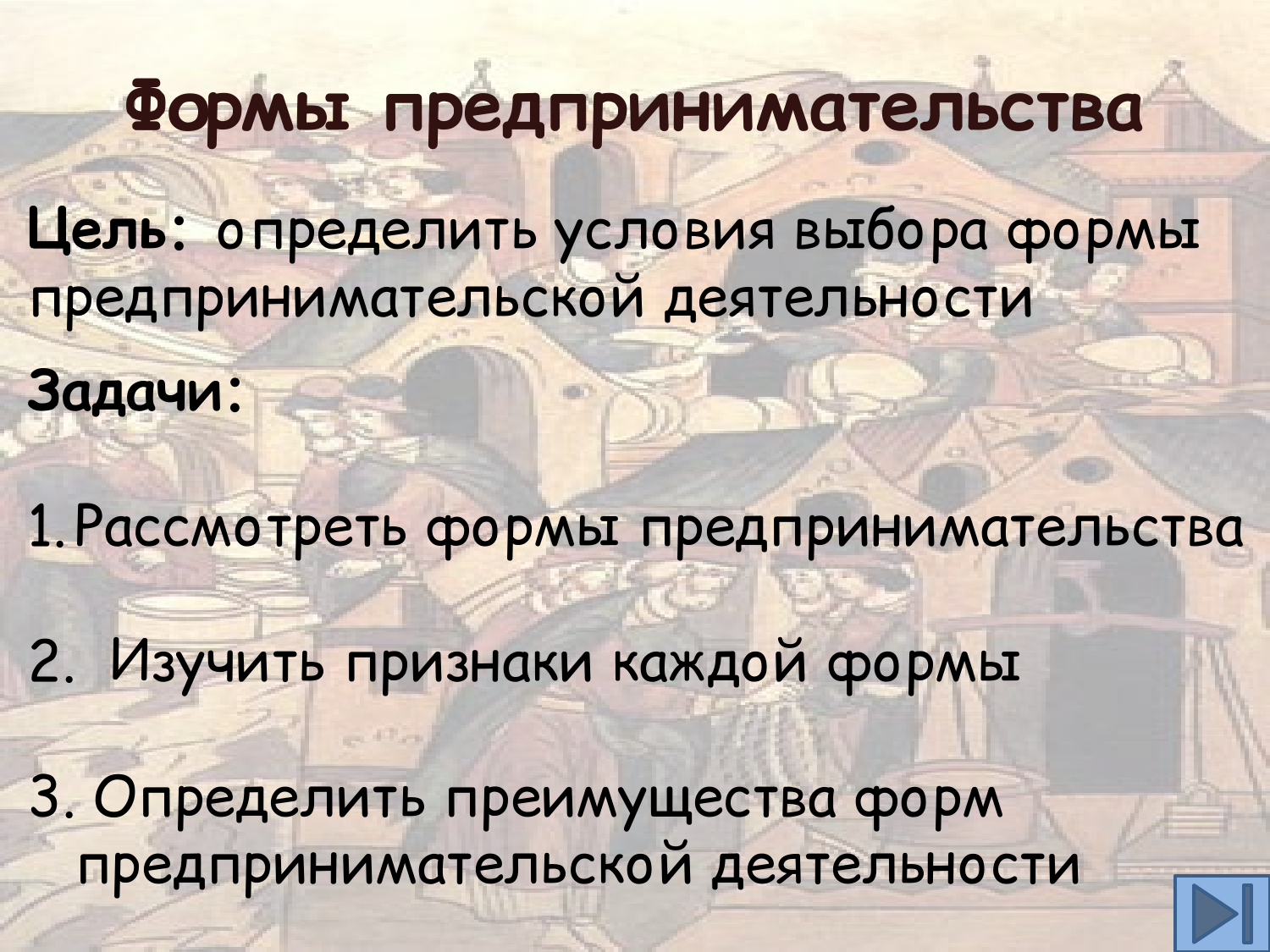

# Формы предпринимательства
Цель: определить условия выбора формы предпринимательской деятельности

Задачи:

Рассмотреть формы предпринимательства

2.  Изучить признаки каждой формы

3. Определить преимущества форм предпринимательской деятельности